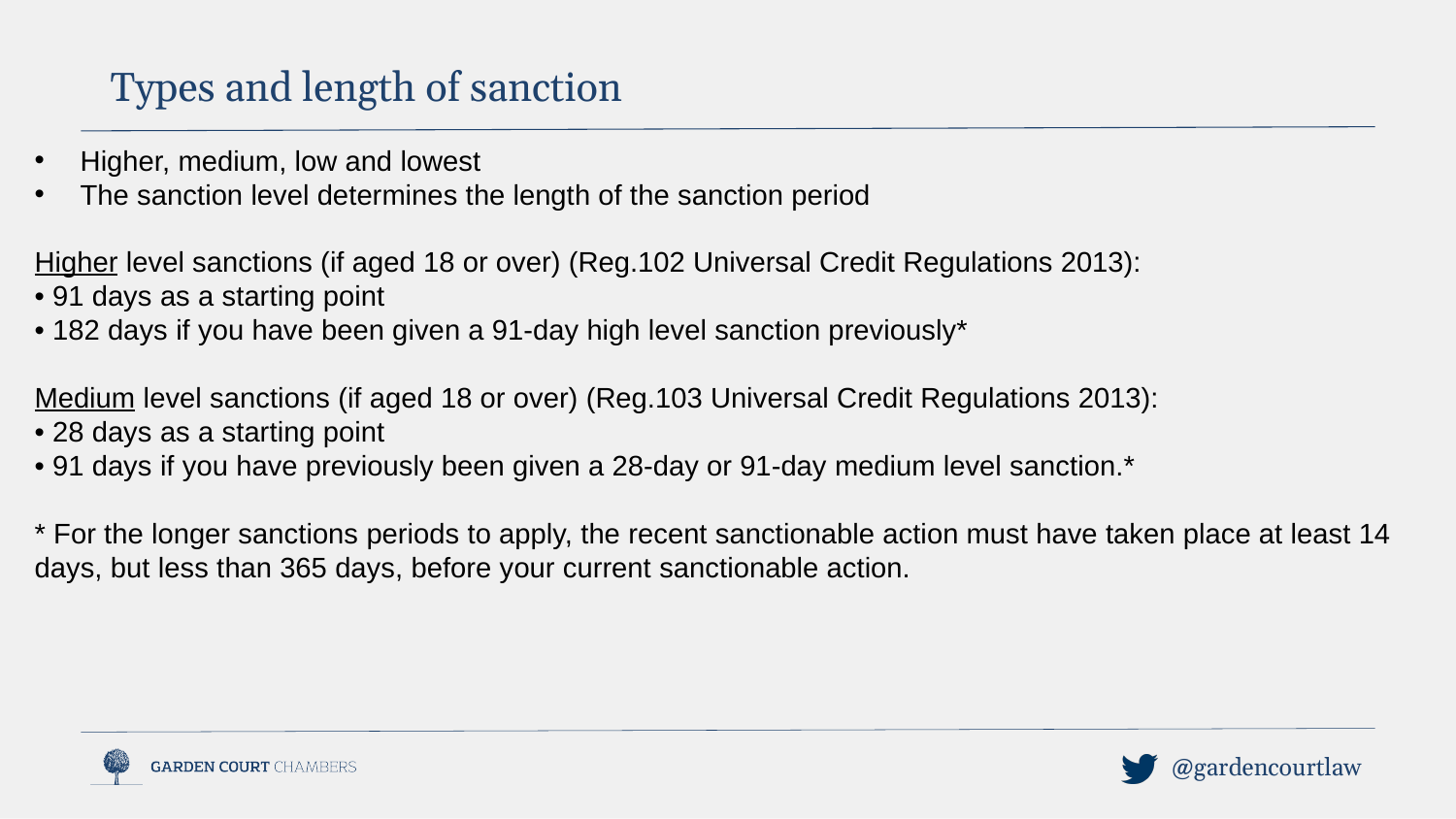

Types and length of sanction
Higher, medium, low and lowest
The sanction level determines the length of the sanction period

Higher level sanctions (if aged 18 or over) (Reg.102 Universal Credit Regulations 2013):
• 91 days as a starting point
• 182 days if you have been given a 91-day high level sanction previously*

Medium level sanctions (if aged 18 or over) (Reg.103 Universal Credit Regulations 2013):
• 28 days as a starting point
• 91 days if you have previously been given a 28-day or 91-day medium level sanction.*

* For the longer sanctions periods to apply, the recent sanctionable action must have taken place at least 14 days, but less than 365 days, before your current sanctionable action.